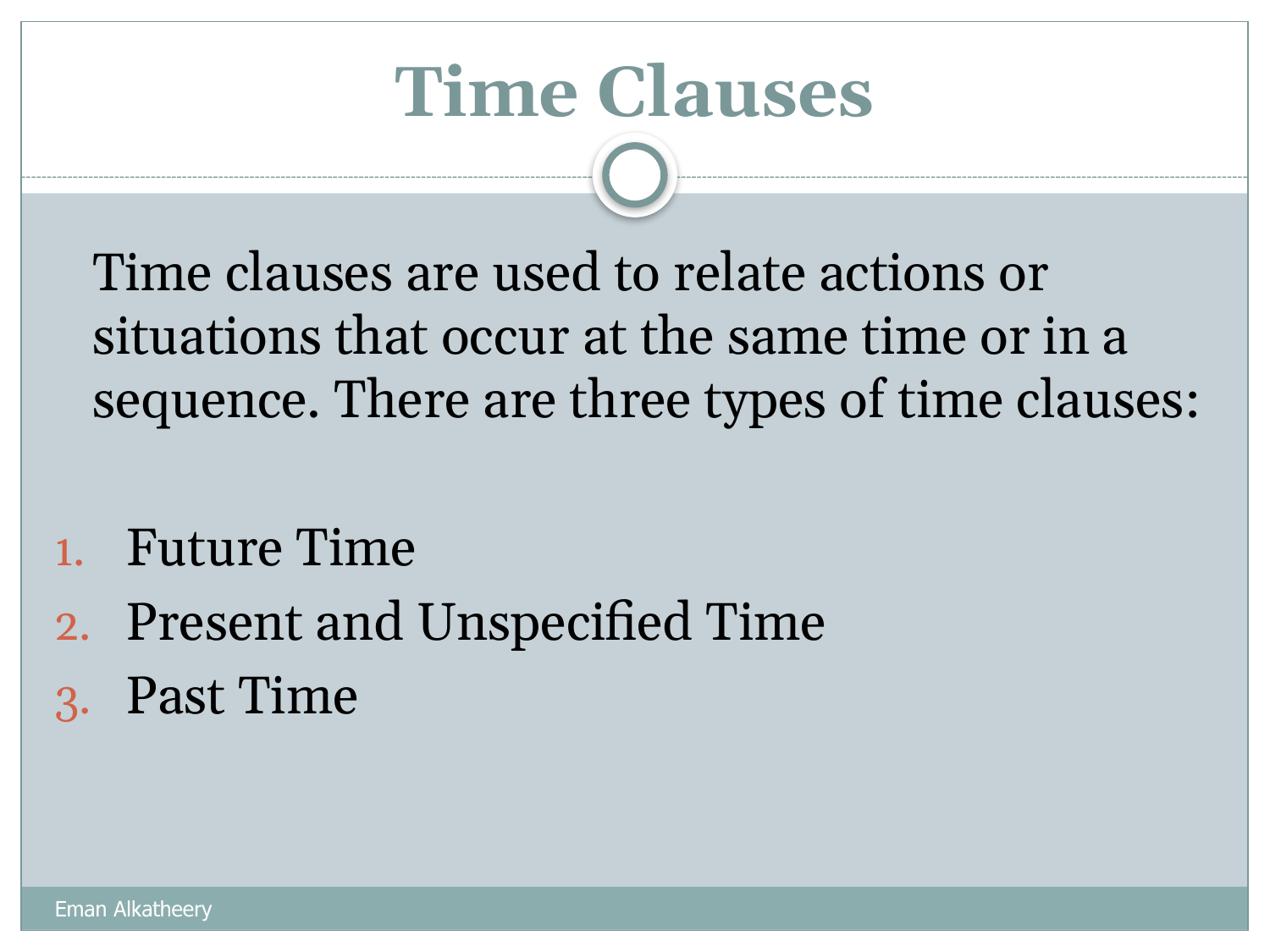

# Time Clauses
	Time clauses are used to relate actions or situations that occur at the same time or in a sequence. There are three types of time clauses:

Future Time
Present and Unspecified Time
Past Time

Eman Alkatheery